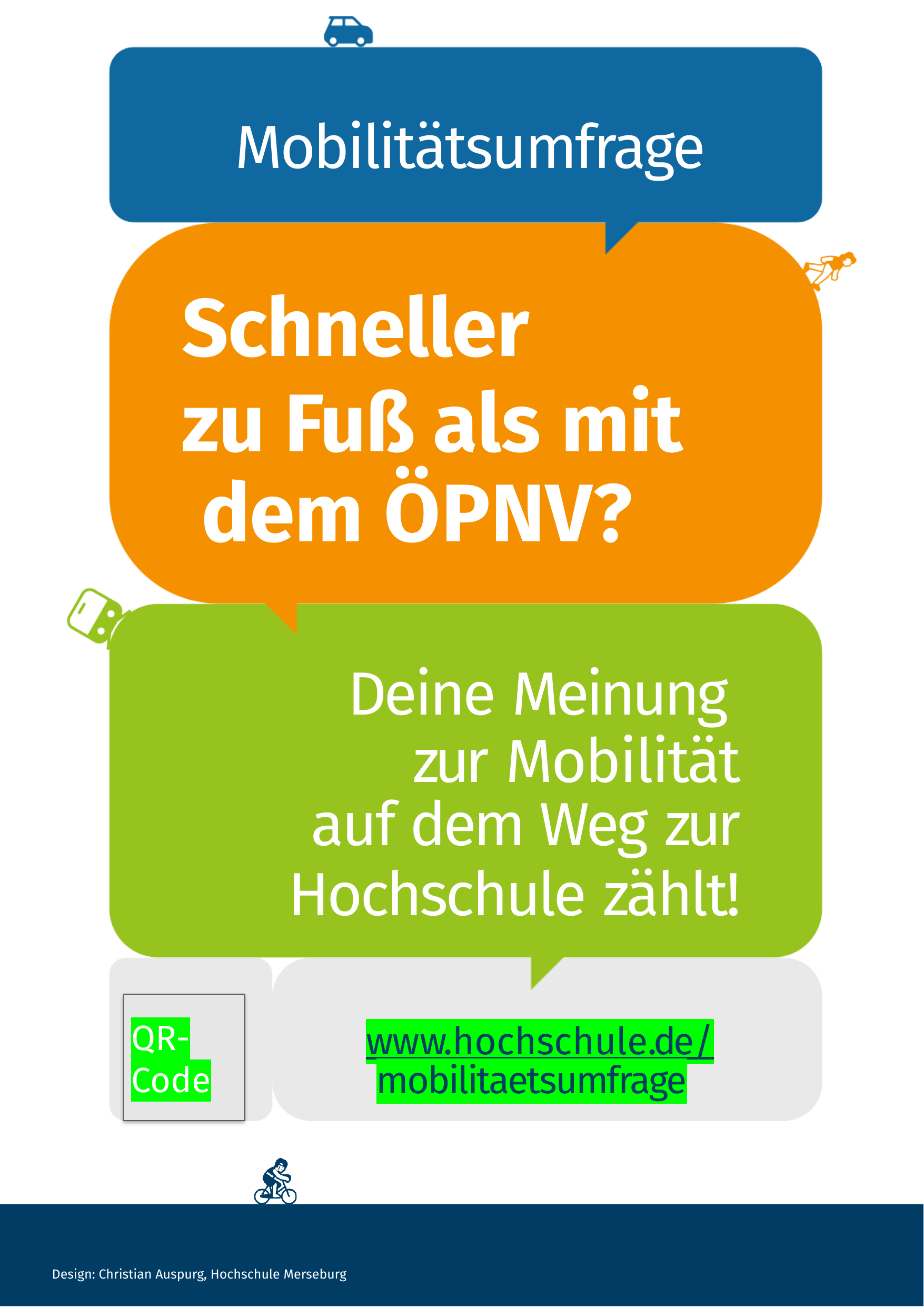

# Mobilitätsumfrage
Schneller
zu Fuß als mit  dem ÖPNV?
Deine Meinung  zur Mobilität
auf dem Weg zur
Hochschule zählt!
QR-Code
www.hochschule.de/
mobilitaetsumfrage

Design: Christian Auspurg, Hochschule Merseburg